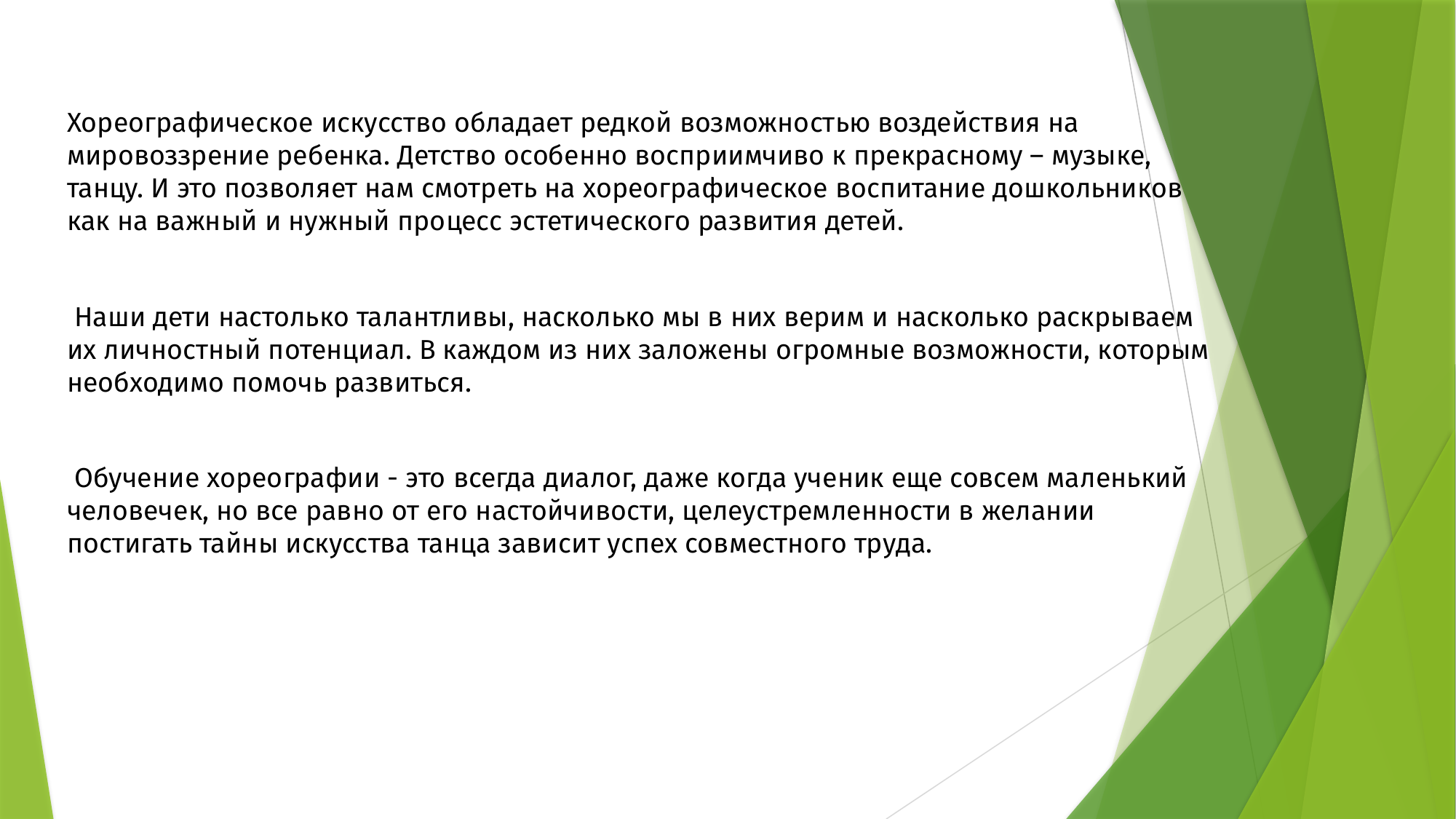

Хореографическое искусство обладает редкой возможностью воздействия на мировоззрение ребенка. Детство особенно восприимчиво к прекрасному – музыке, танцу. И это позволяет нам смотреть на хореографическое воспитание дошкольников как на важный и нужный процесс эстетического развития детей.

 Наши дети настолько талантливы, насколько мы в них верим и насколько раскрываем их личностный потенциал. В каждом из них заложены огромные возможности, которым необходимо помочь развиться.

 Обучение хореографии - это всегда диалог, даже когда ученик еще совсем маленький человечек, но все равно от его настойчивости, целеустремленности в желании постигать тайны искусства танца зависит успех совместного труда.